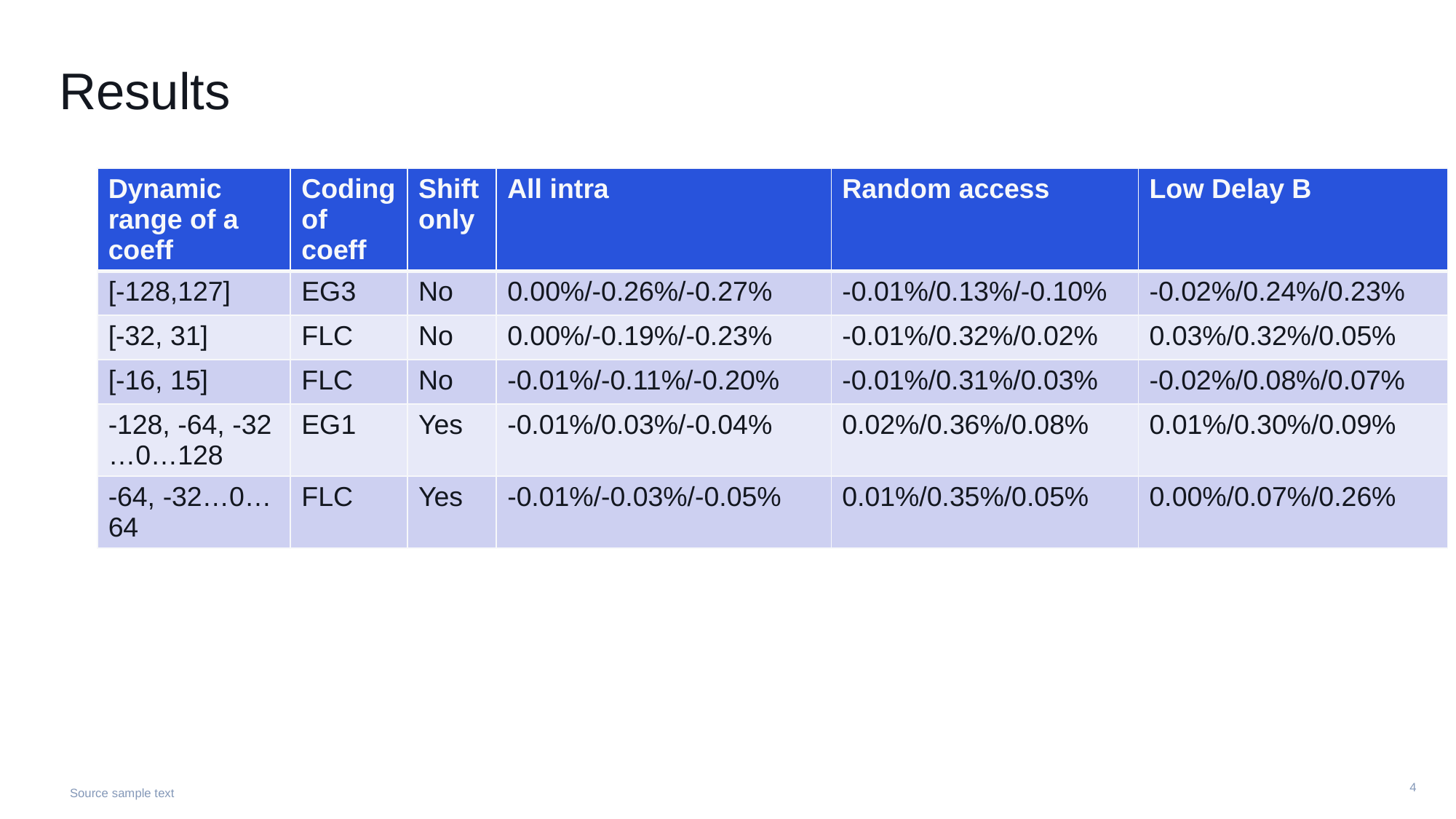

# Results
| Dynamic range of a coeff | Coding of coeff | Shiftonly | All intra | Random access | Low Delay B |
| --- | --- | --- | --- | --- | --- |
| [-128,127] | EG3 | No | 0.00%/-0.26%/-0.27% | -0.01%/0.13%/-0.10% | -0.02%/0.24%/0.23% |
| [-32, 31] | FLC | No | 0.00%/-0.19%/-0.23% | -0.01%/0.32%/0.02% | 0.03%/0.32%/0.05% |
| [-16, 15] | FLC | No | -0.01%/-0.11%/-0.20% | -0.01%/0.31%/0.03% | -0.02%/0.08%/0.07% |
| -128, -64, -32 …0…128 | EG1 | Yes | -0.01%/0.03%/-0.04% | 0.02%/0.36%/0.08% | 0.01%/0.30%/0.09% |
| -64, -32…0…64 | FLC | Yes | -0.01%/-0.03%/-0.05% | 0.01%/0.35%/0.05% | 0.00%/0.07%/0.26% |
Source sample text